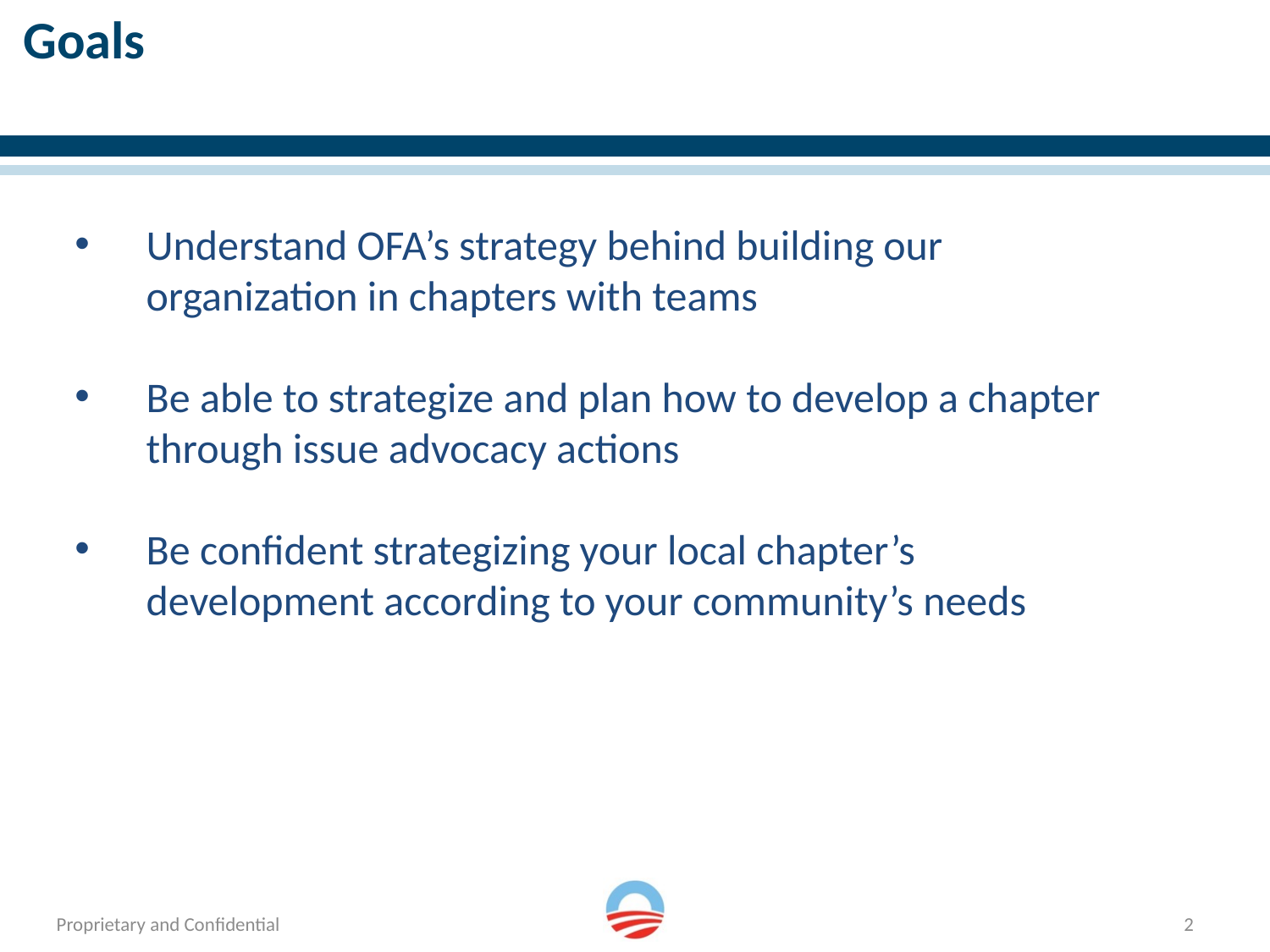

# Goals
Understand OFA’s strategy behind building our organization in chapters with teams

Be able to strategize and plan how to develop a chapter through issue advocacy actions

Be confident strategizing your local chapter’s development according to your community’s needs
2